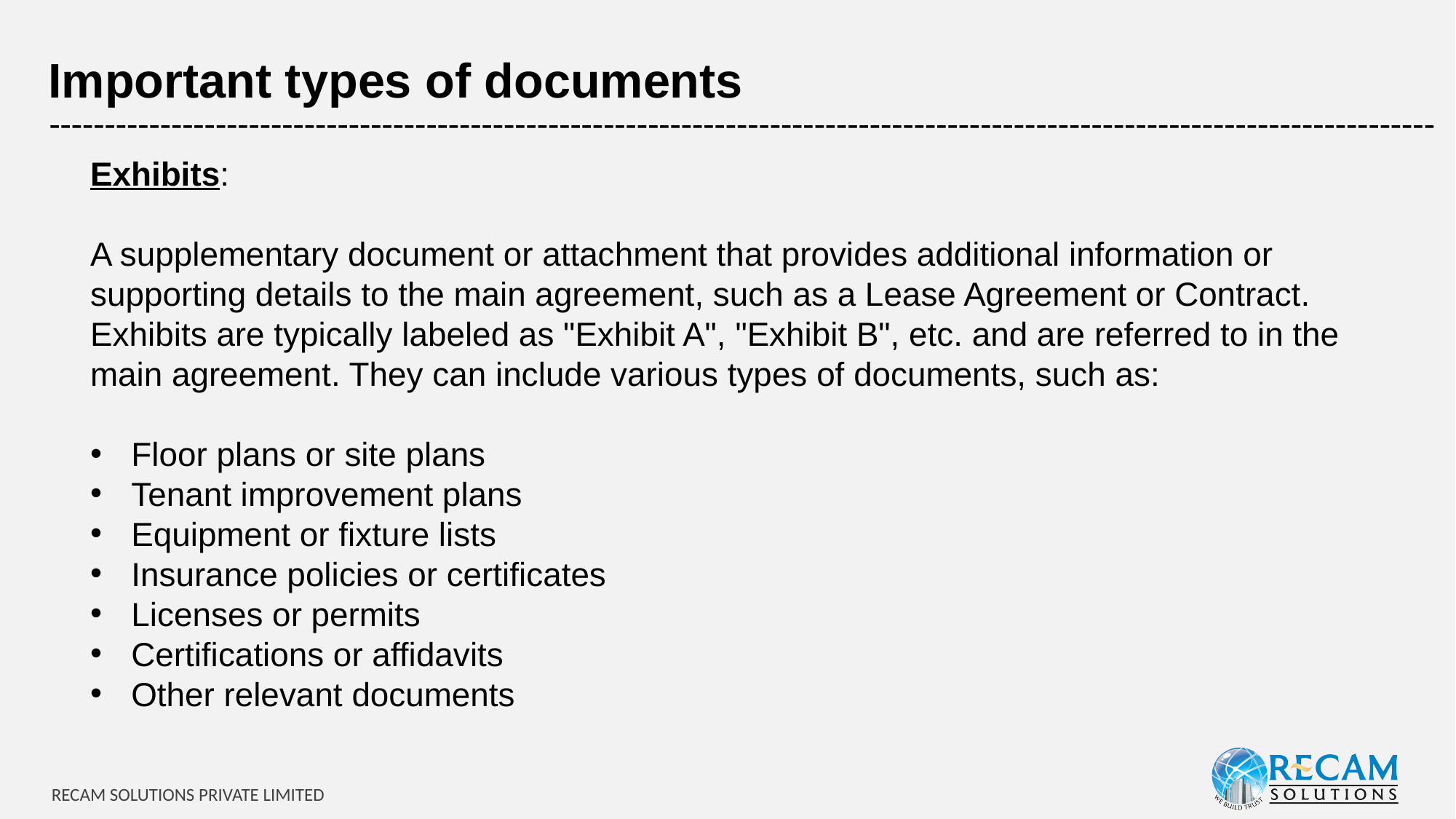

Important types of documents
-----------------------------------------------------------------------------------------------------------------------------
Exhibits:

A supplementary document or attachment that provides additional information or supporting details to the main agreement, such as a Lease Agreement or Contract. Exhibits are typically labeled as "Exhibit A", "Exhibit B", etc. and are referred to in the main agreement. They can include various types of documents, such as:

Floor plans or site plans
Tenant improvement plans
Equipment or fixture lists
Insurance policies or certificates
Licenses or permits
Certifications or affidavits
Other relevant documents
RECAM SOLUTIONS PRIVATE LIMITED